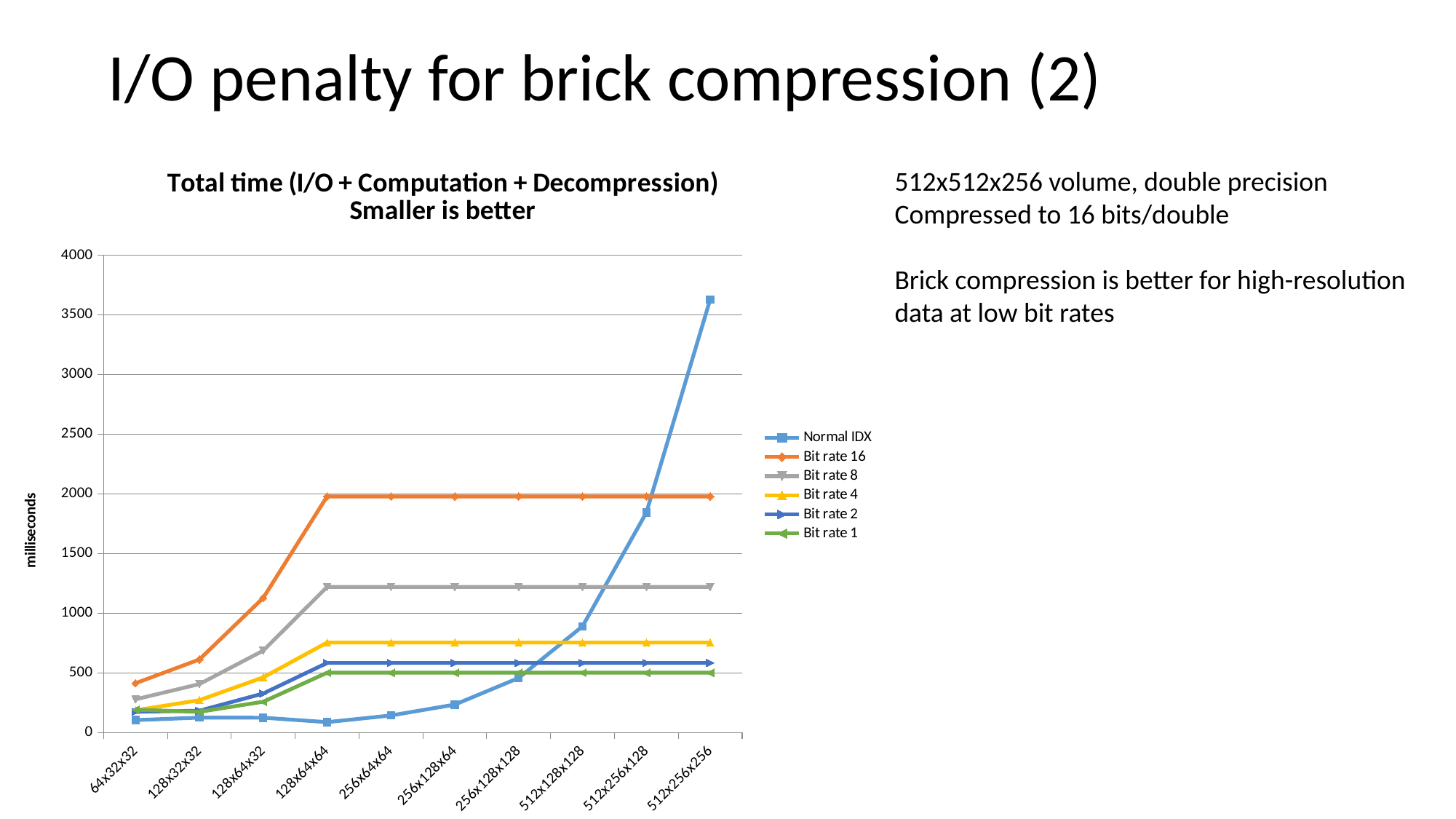

# I/O penalty for brick compression (2)

### Chart: Total time (I/O + Computation + Decompression)
Smaller is better

| Category | Normal IDX | Bit rate 16 | Bit rate 8 | Bit rate 4 | Bit rate 2 | Bit rate 1 |
|---|---|---|---|---|---|---|
| 64x32x32 | 104.0 | 413.0 | 278.0 | 186.0 | 174.0 | 191.0 |
| 128x32x32 | 125.0 | 612.0 | 406.0 | 271.0 | 183.0 | 173.0 |
| 128x64x32 | 124.0 | 1128.0 | 686.0 | 462.0 | 327.0 | 258.0 |
| 128x64x64 | 87.0 | 1978.0 | 1220.0 | 754.0 | 583.0 | 501.0 |
| 256x64x64 | 143.0 | 1978.0 | 1220.0 | 754.0 | 583.0 | 501.0 |
| 256x128x64 | 234.0 | 1978.0 | 1220.0 | 754.0 | 583.0 | 501.0 |
| 256x128x128 | 457.0 | 1978.0 | 1220.0 | 754.0 | 583.0 | 501.0 |
| 512x128x128 | 890.0 | 1978.0 | 1220.0 | 754.0 | 583.0 | 501.0 |
| 512x256x128 | 1843.0 | 1978.0 | 1220.0 | 754.0 | 583.0 | 501.0 |
| 512x256x256 | 3630.0 | 1978.0 | 1220.0 | 754.0 | 583.0 | 501.0 |
512x512x256 volume, double precision
Compressed to 16 bits/double

Brick compression is better for high-resolution data at low bit rates